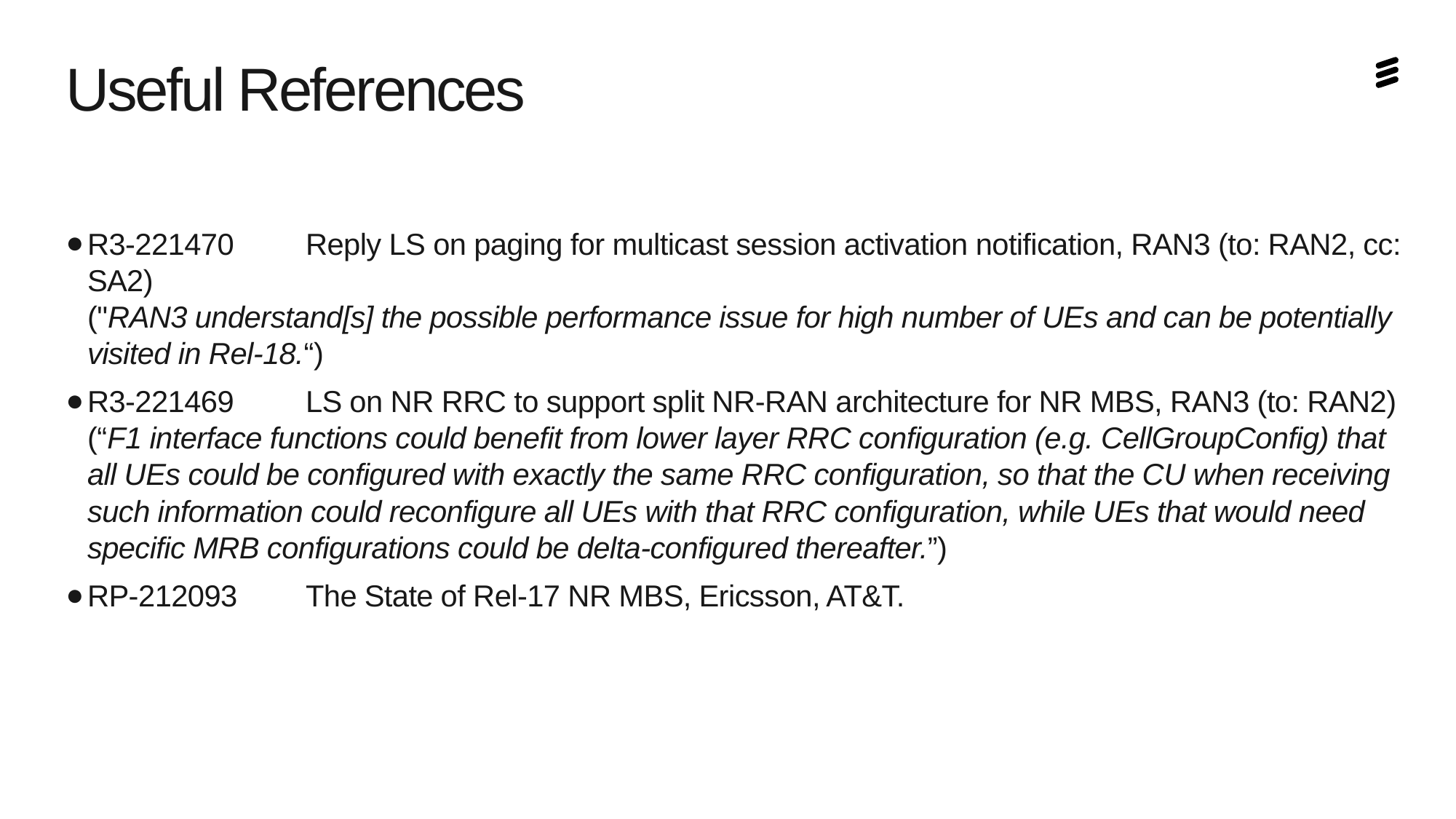

# Useful References
R3-221470	Reply LS on paging for multicast session activation notification, RAN3 (to: RAN2, cc: SA2)
("RAN3 understand[s] the possible performance issue for high number of UEs and can be potentially visited in Rel-18.“)
R3-221469	LS on NR RRC to support split NR-RAN architecture for NR MBS, RAN3 (to: RAN2)
(“F1 interface functions could benefit from lower layer RRC configuration (e.g. CellGroupConfig) that all UEs could be configured with exactly the same RRC configuration, so that the CU when receiving such information could reconfigure all UEs with that RRC configuration, while UEs that would need specific MRB configurations could be delta-configured thereafter.”)
RP-212093	The State of Rel-17 NR MBS, Ericsson, AT&T.